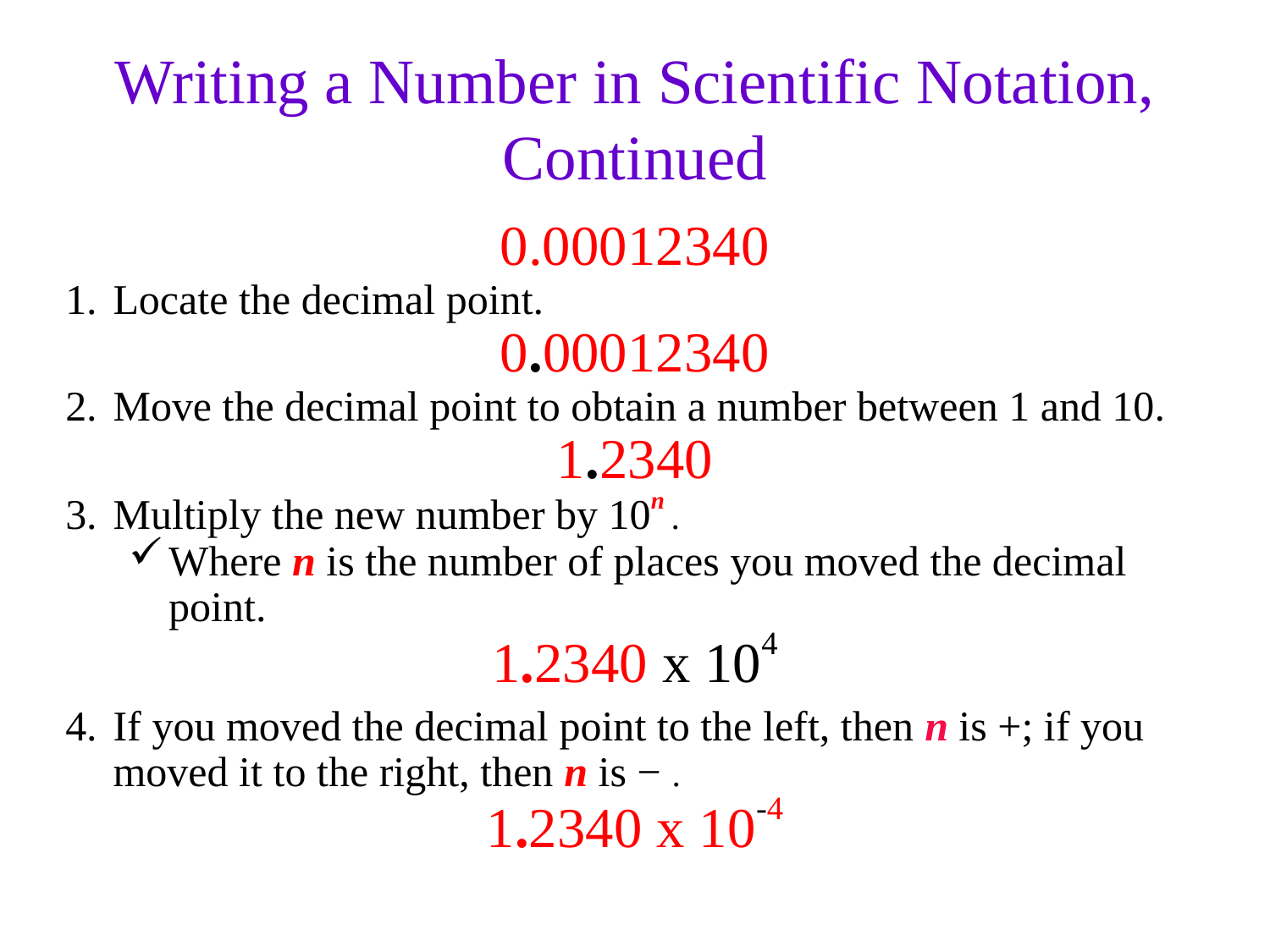

Writing a Number in Scientific Notation, Continued
0.00012340
1.	Locate the decimal point.
0.00012340
2.	Move the decimal point to obtain a number between 1 and 10.
1.2340
3.	Multiply the new number by 10n .
Where n is the number of places you moved the decimal point.
1.2340 x 104
4.	If you moved the decimal point to the left, then n is +; if you moved it to the right, then n is − .
1.2340 x 10-4